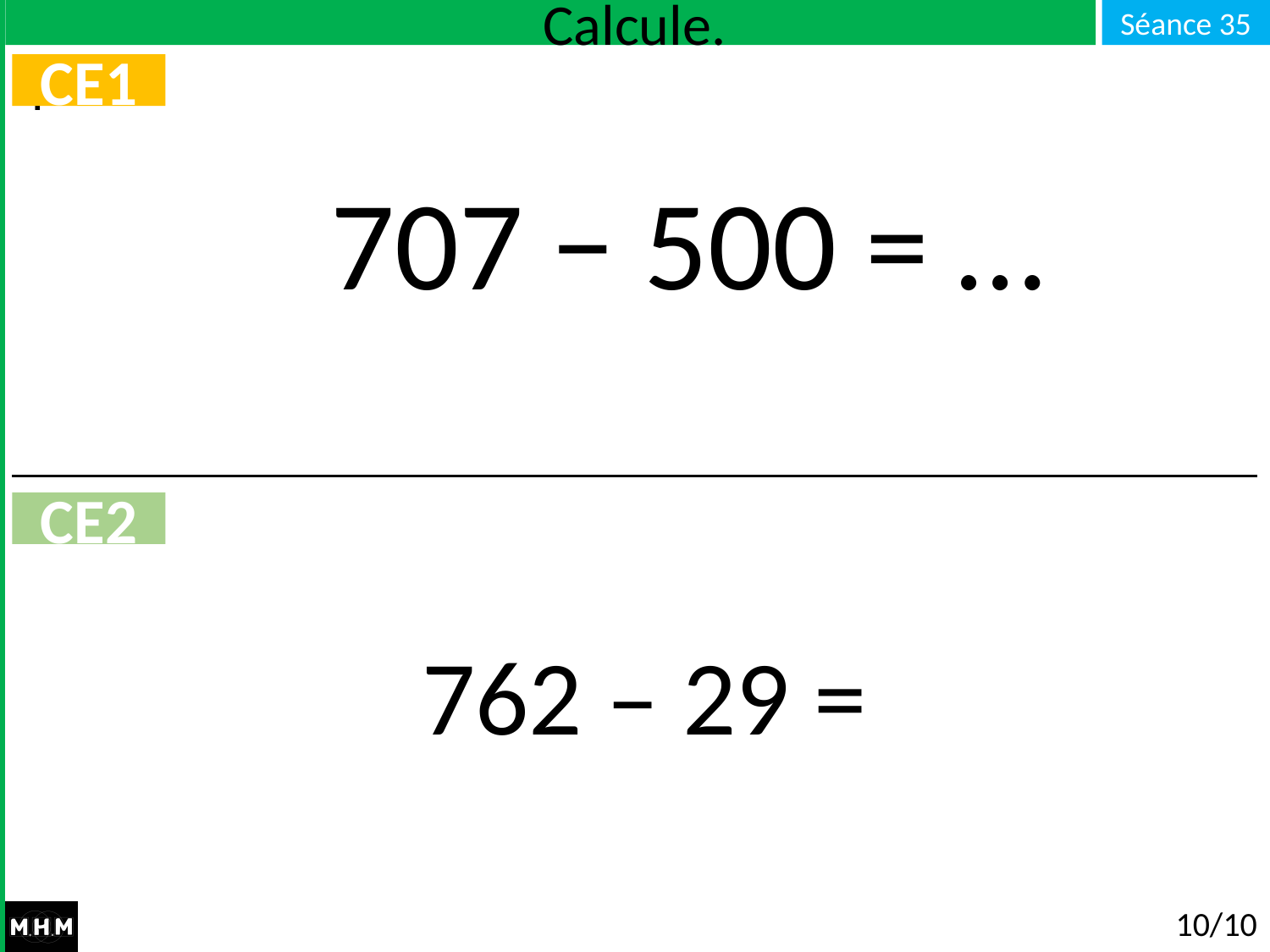

# Calcule.
CE1
707 − 500 = …
CE2
762 – 29 =
10/10